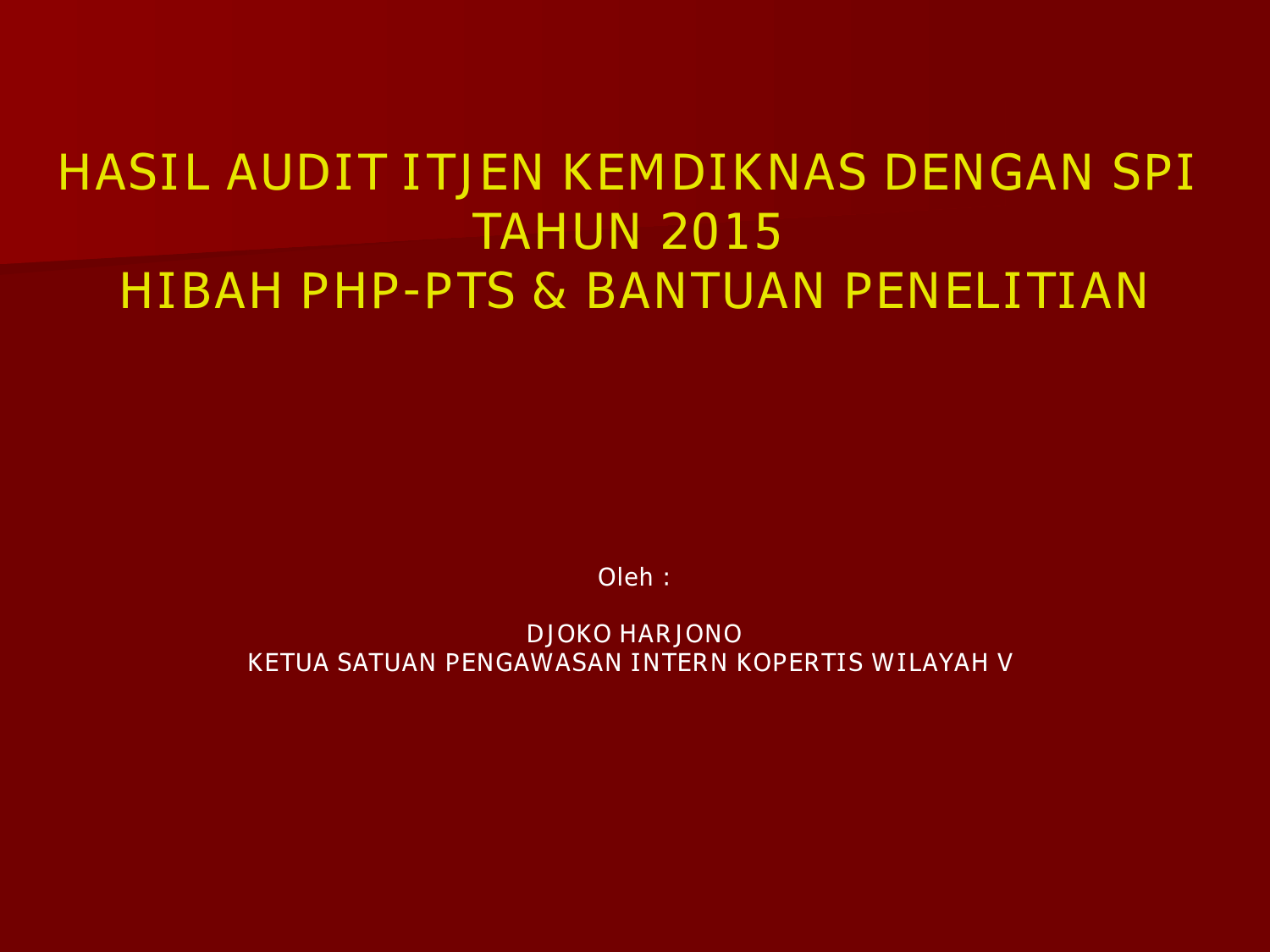

# HASIL AUDIT ITJEN KEMDIKNAS DENGAN SPI TAHUN 2015 HIBAH PHP-PTS & BANTUAN PENELITIAN
Oleh :

 DJOKO HARJONO
KETUA SATUAN PENGAWASAN INTERN KOPERTIS WILAYAH V